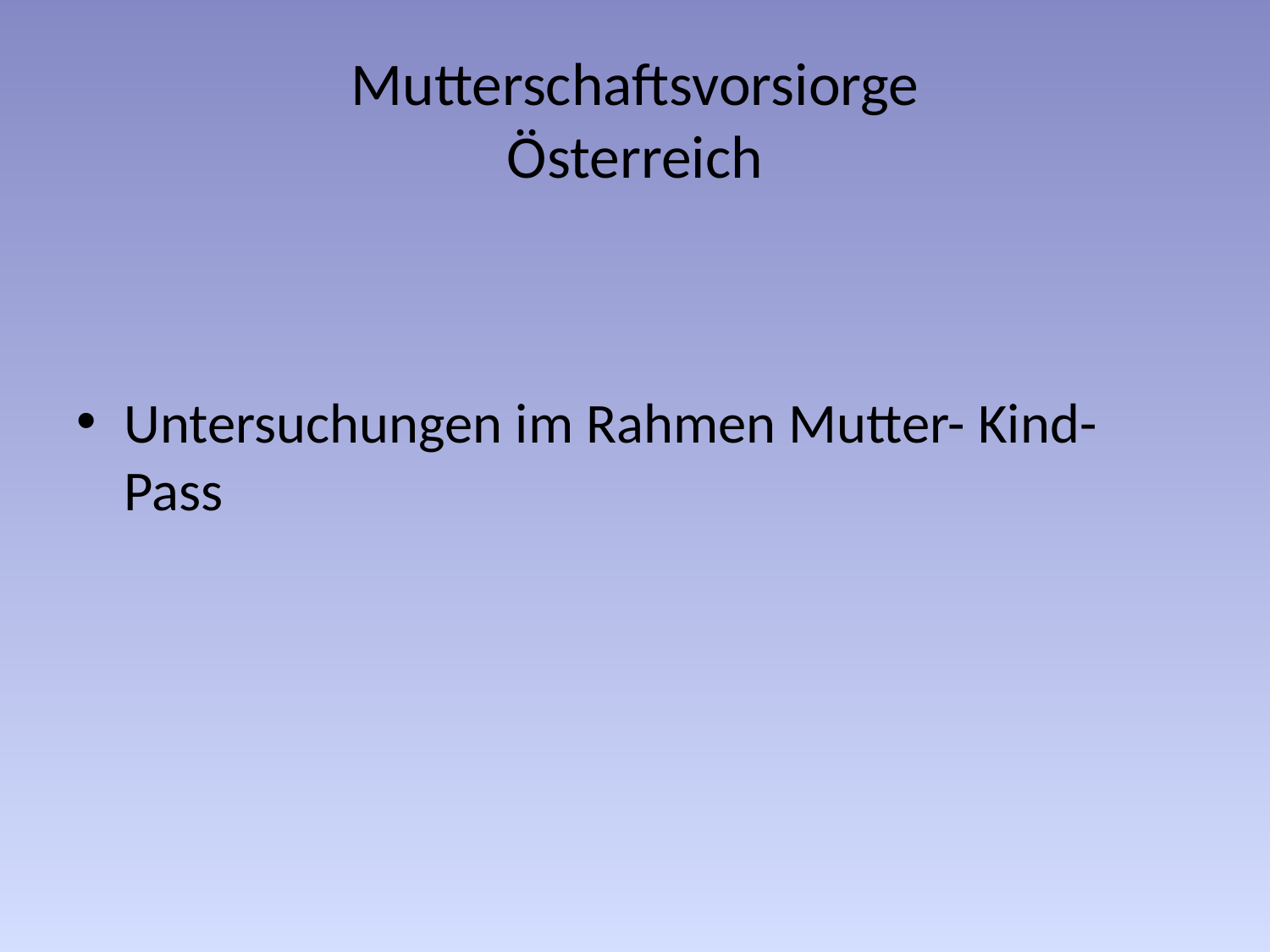

# Mutterschaftsvorsiorge Österreich

Untersuchungen im Rahmen Mutter- Kind-Pass